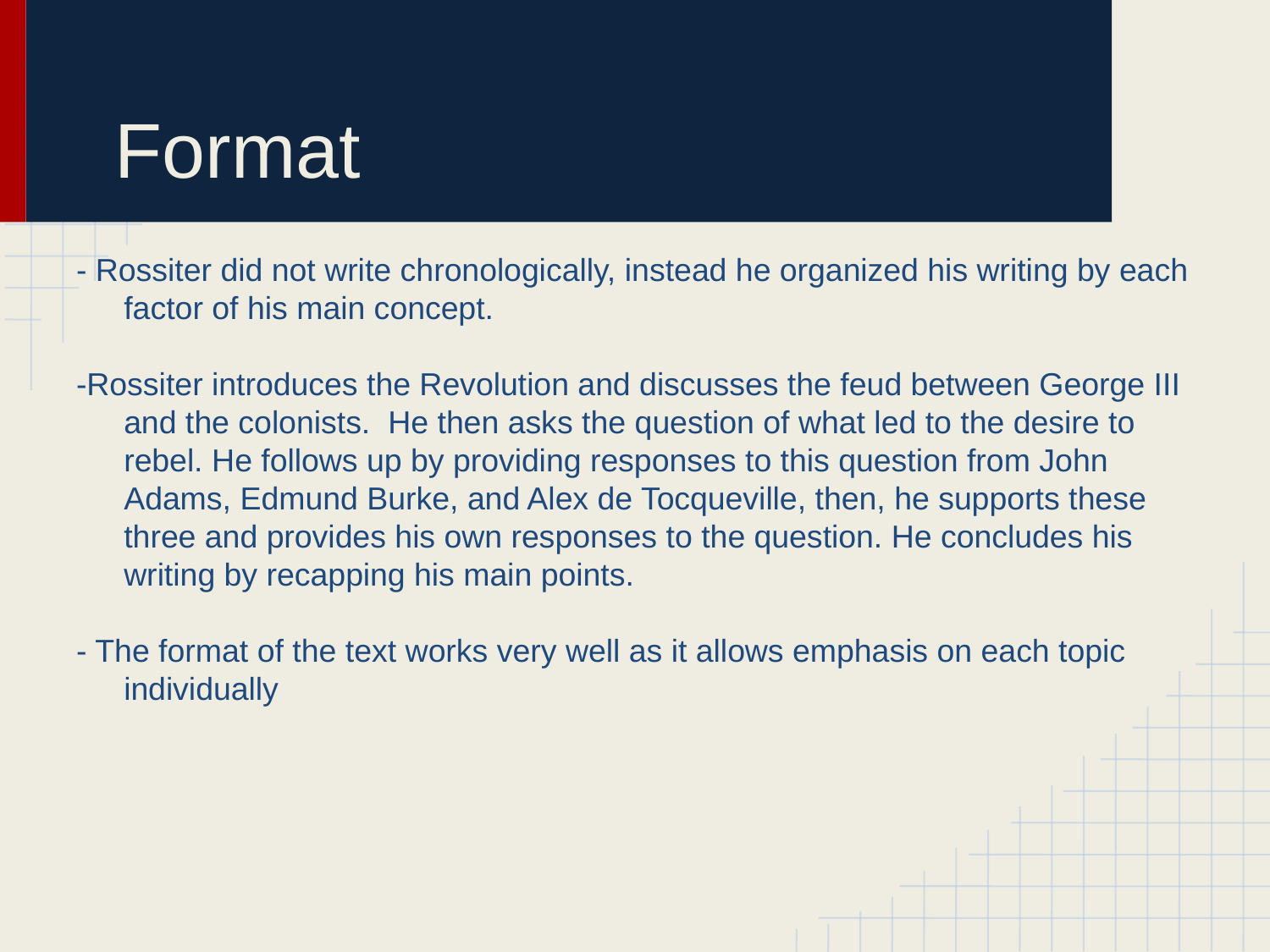

# Format
- Rossiter did not write chronologically, instead he organized his writing by each factor of his main concept.

-Rossiter introduces the Revolution and discusses the feud between George III and the colonists.  He then asks the question of what led to the desire to rebel. He follows up by providing responses to this question from John Adams, Edmund Burke, and Alex de Tocqueville, then, he supports these three and provides his own responses to the question. He concludes his writing by recapping his main points.

- The format of the text works very well as it allows emphasis on each topic individually